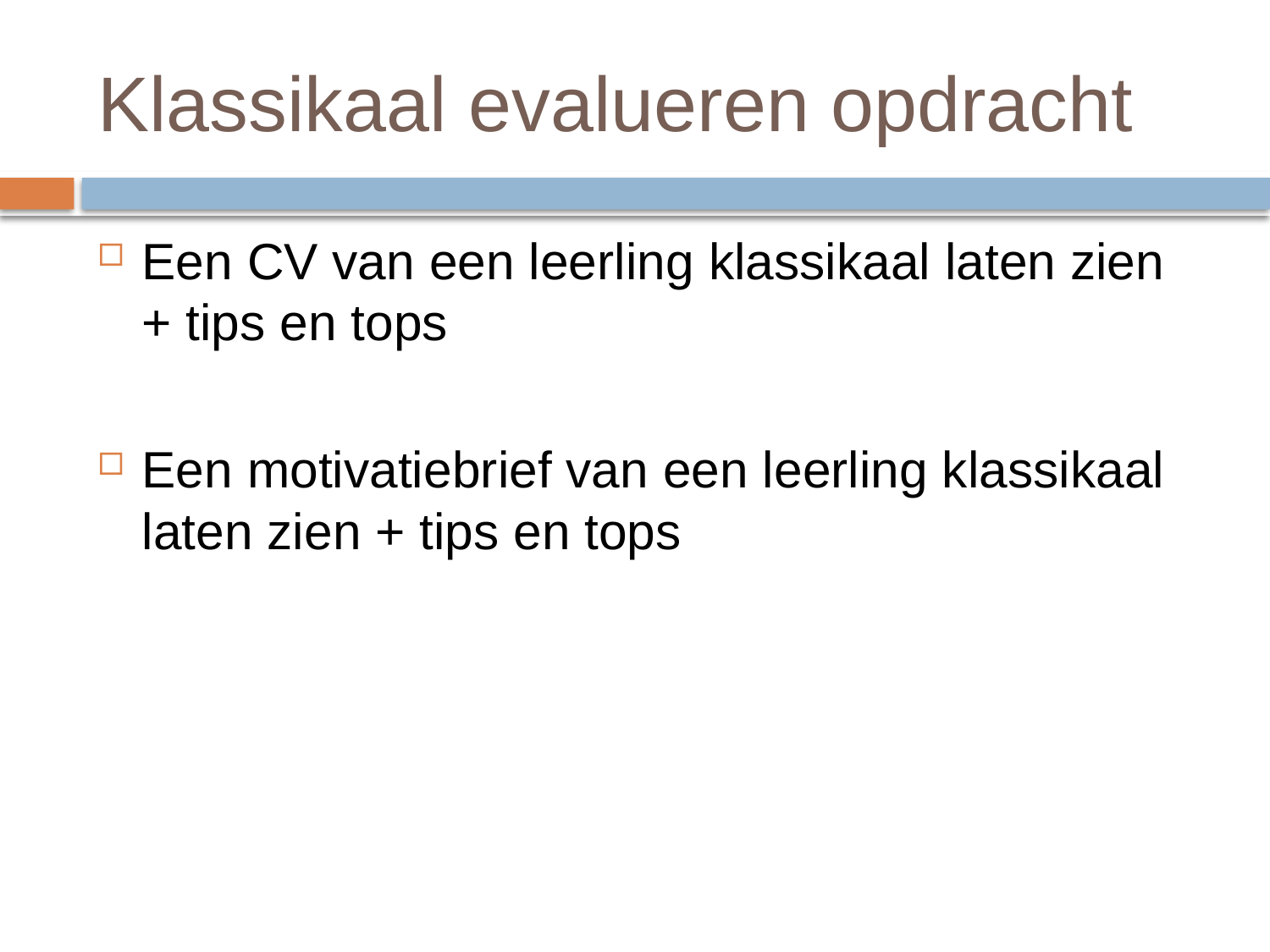

# Klassikaal evalueren opdracht
Een CV van een leerling klassikaal laten zien + tips en tops

Een motivatiebrief van een leerling klassikaal laten zien + tips en tops